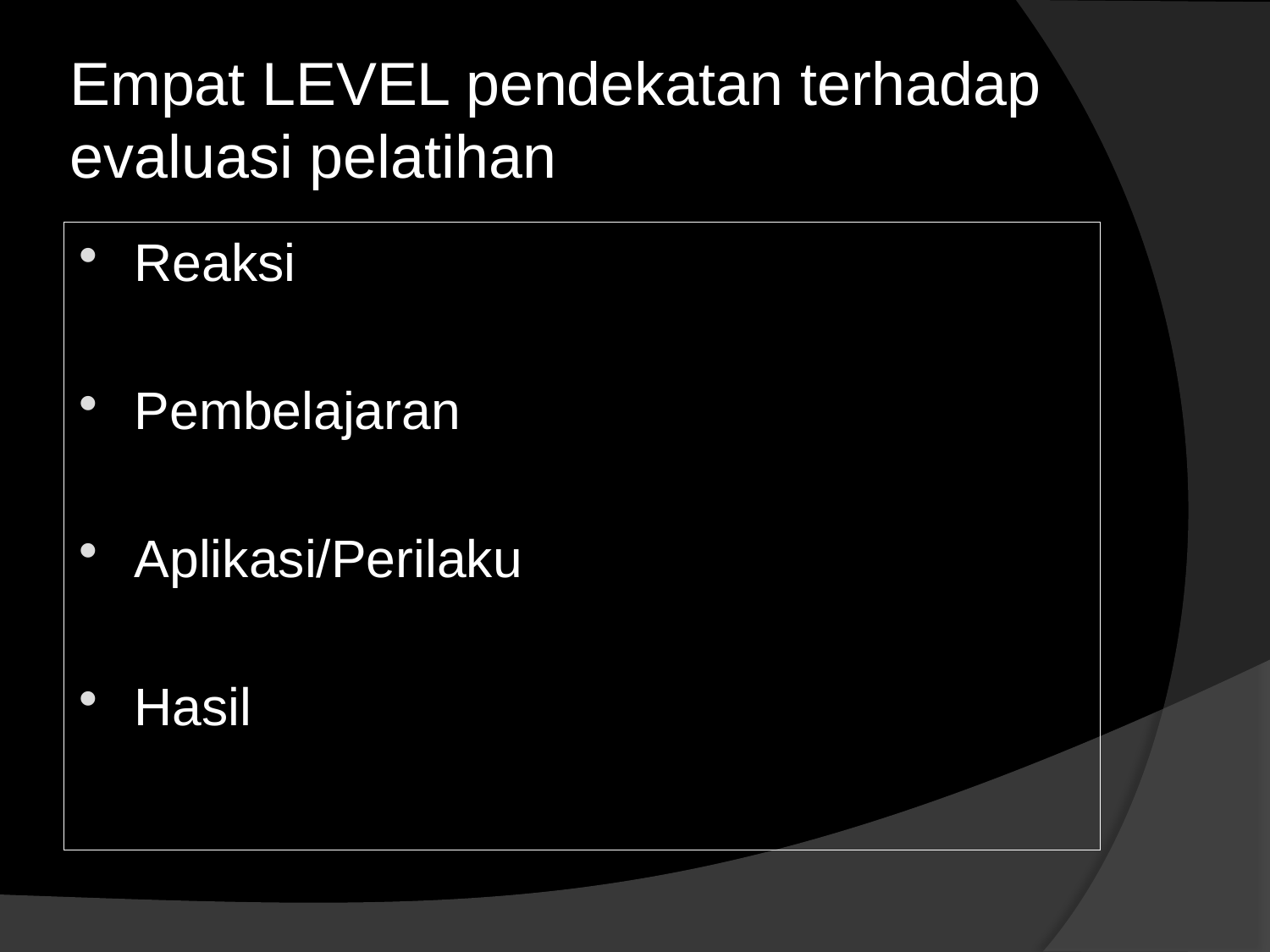

# Empat LEVEL pendekatan terhadap evaluasi pelatihan
Reaksi

Pembelajaran

Aplikasi/Perilaku

Hasil